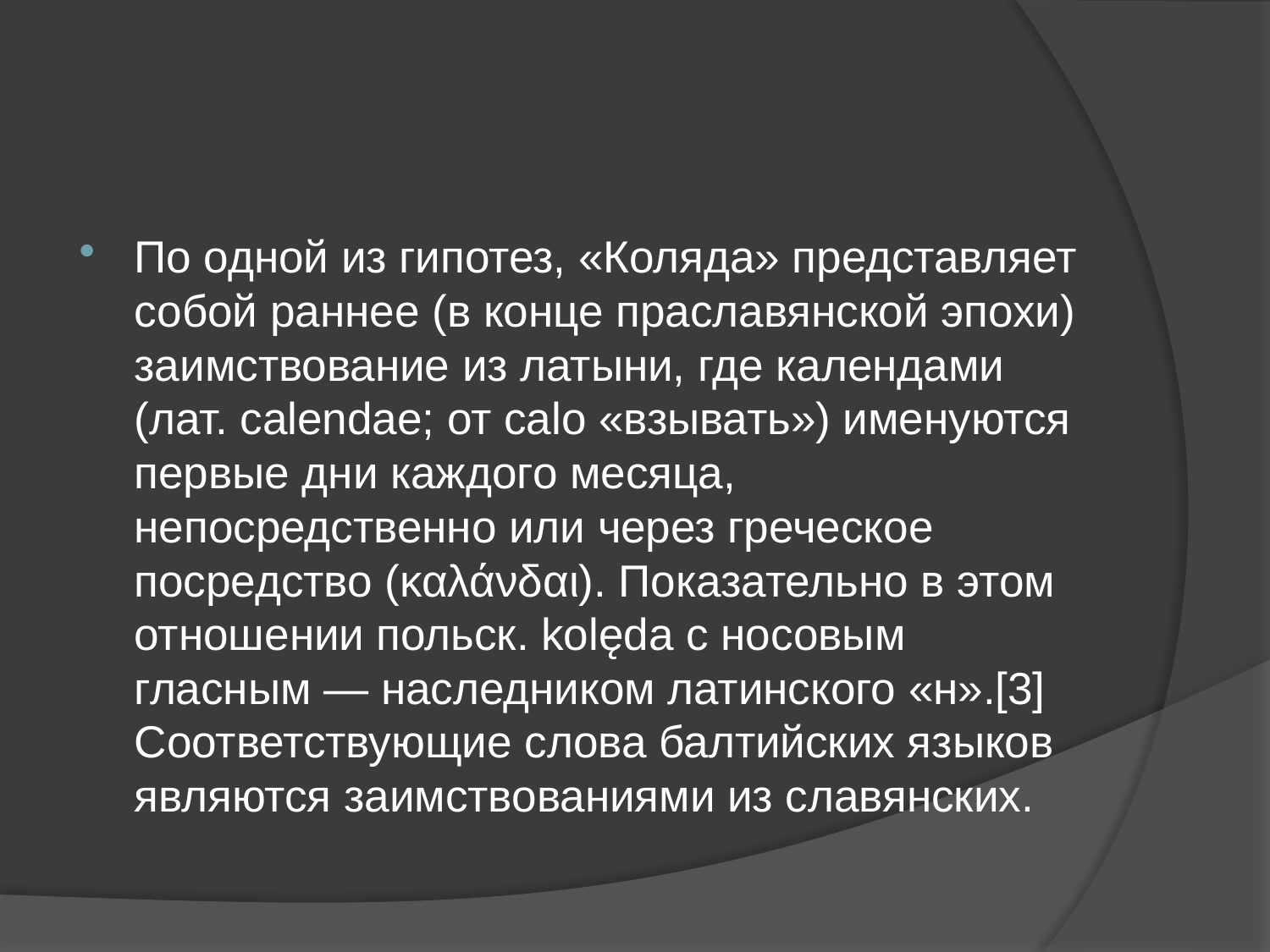

#
По одной из гипотез, «Коляда» представляет собой раннее (в конце праславянской эпохи) заимствование из латыни, где календами (лат. calendae; от calo «взывать») именуются первые дни каждого месяца, непосредственно или через греческое посредство (καλάνδαι). Показательно в этом отношении польск. kolęda с носовым гласным — наследником латинского «н».[3] Соответствующие слова балтийских языков являются заимствованиями из славянских.